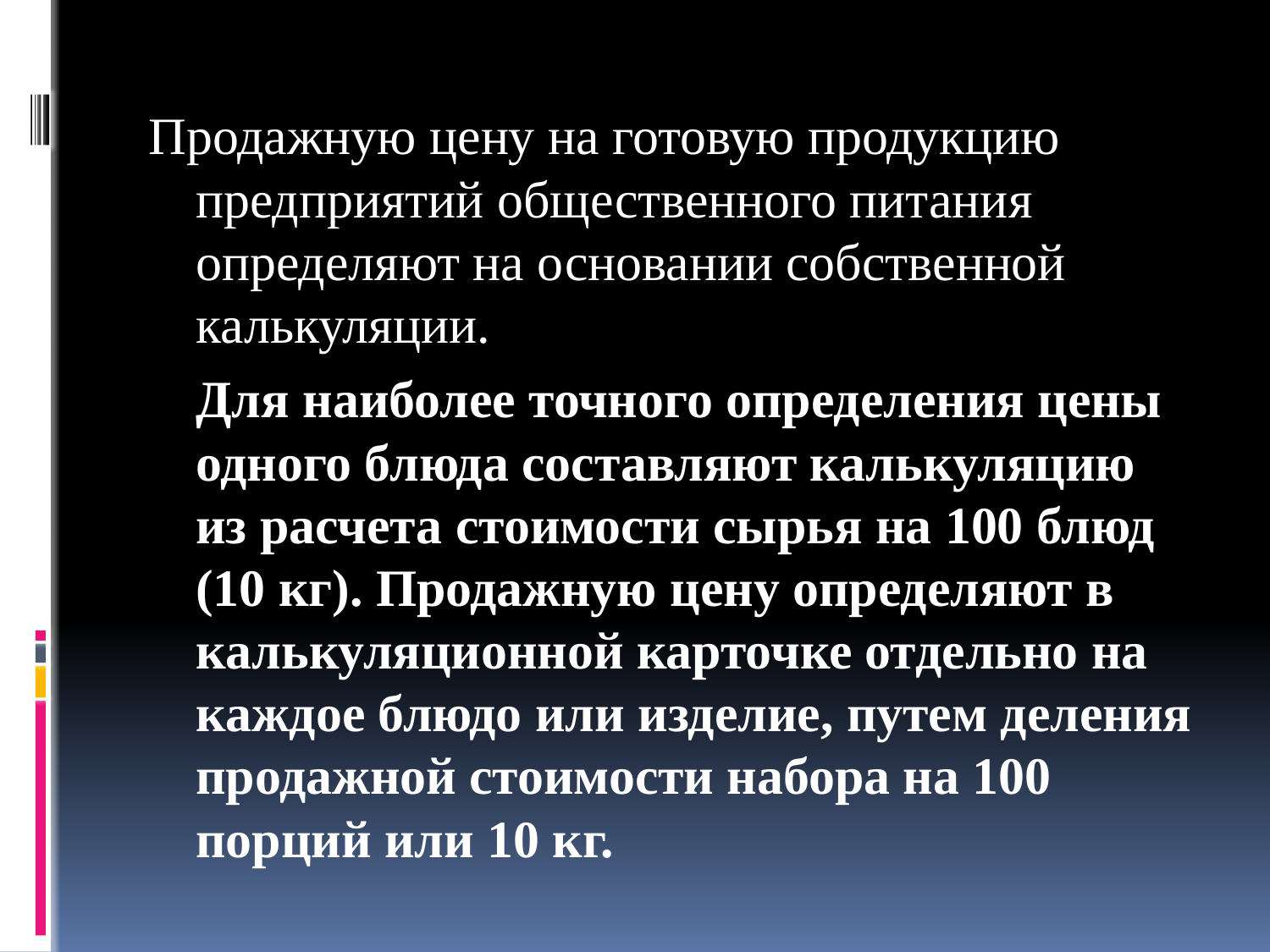

#
Продажную цену на готовую продукцию предприятий общественного питания определяют на основании собственной калькуляции.
		Для наиболее точного определения цены одного блюда составляют калькуляцию из расчета стоимости сырья на 100 блюд (10 кг). Продажную цену определяют в калькуляционной карточке отдельно на каждое блюдо или изделие, путем деления продажной стоимости набора на 100 порций или 10 кг.